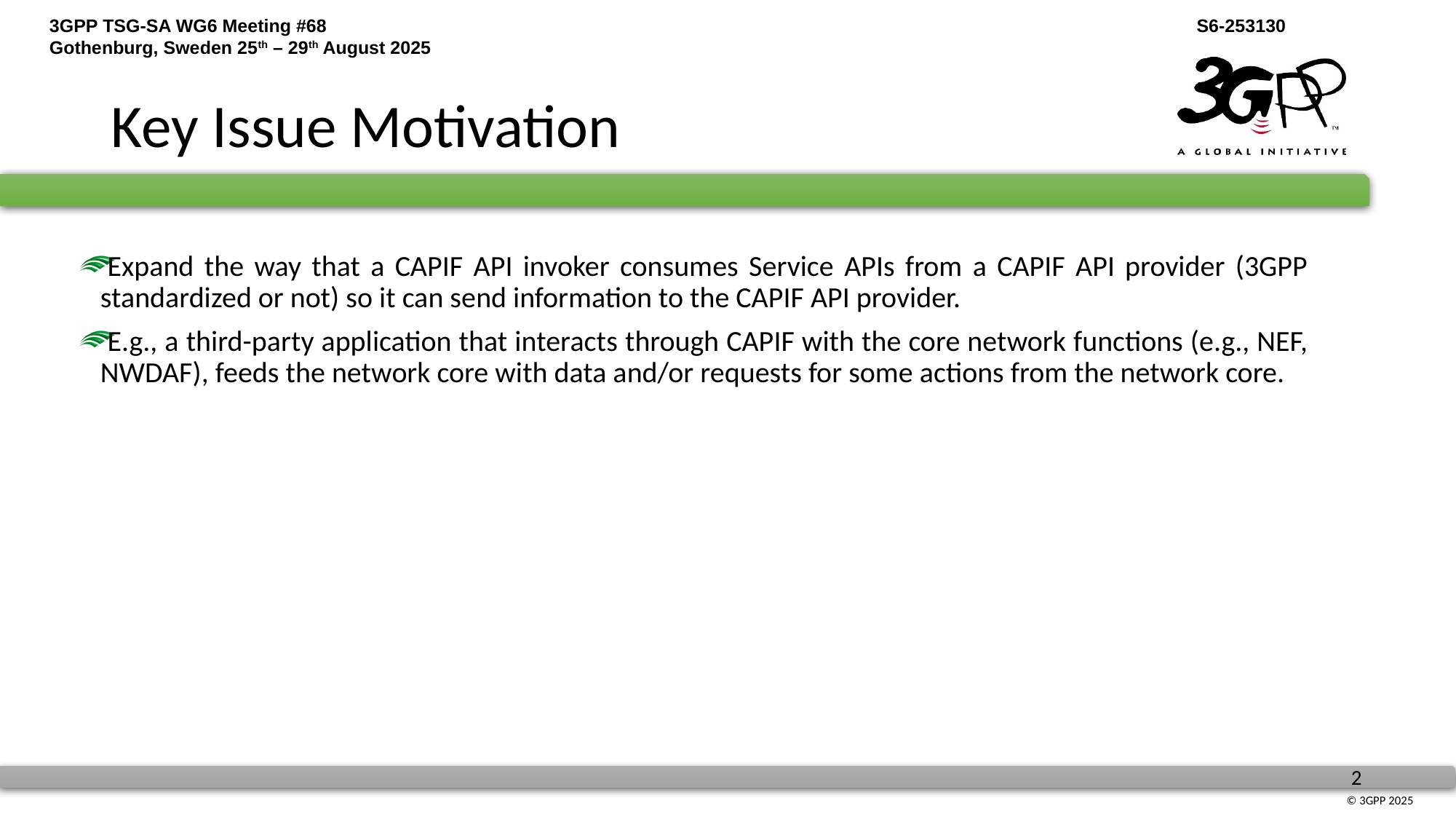

Key Issue Motivation
# Expand the way that a CAPIF API invoker consumes Service APIs from a CAPIF API provider (3GPP standardized or not) so it can send information to the CAPIF API provider.
E.g., a third-party application that interacts through CAPIF with the core network functions (e.g., NEF, NWDAF), feeds the network core with data and/or requests for some actions from the network core.